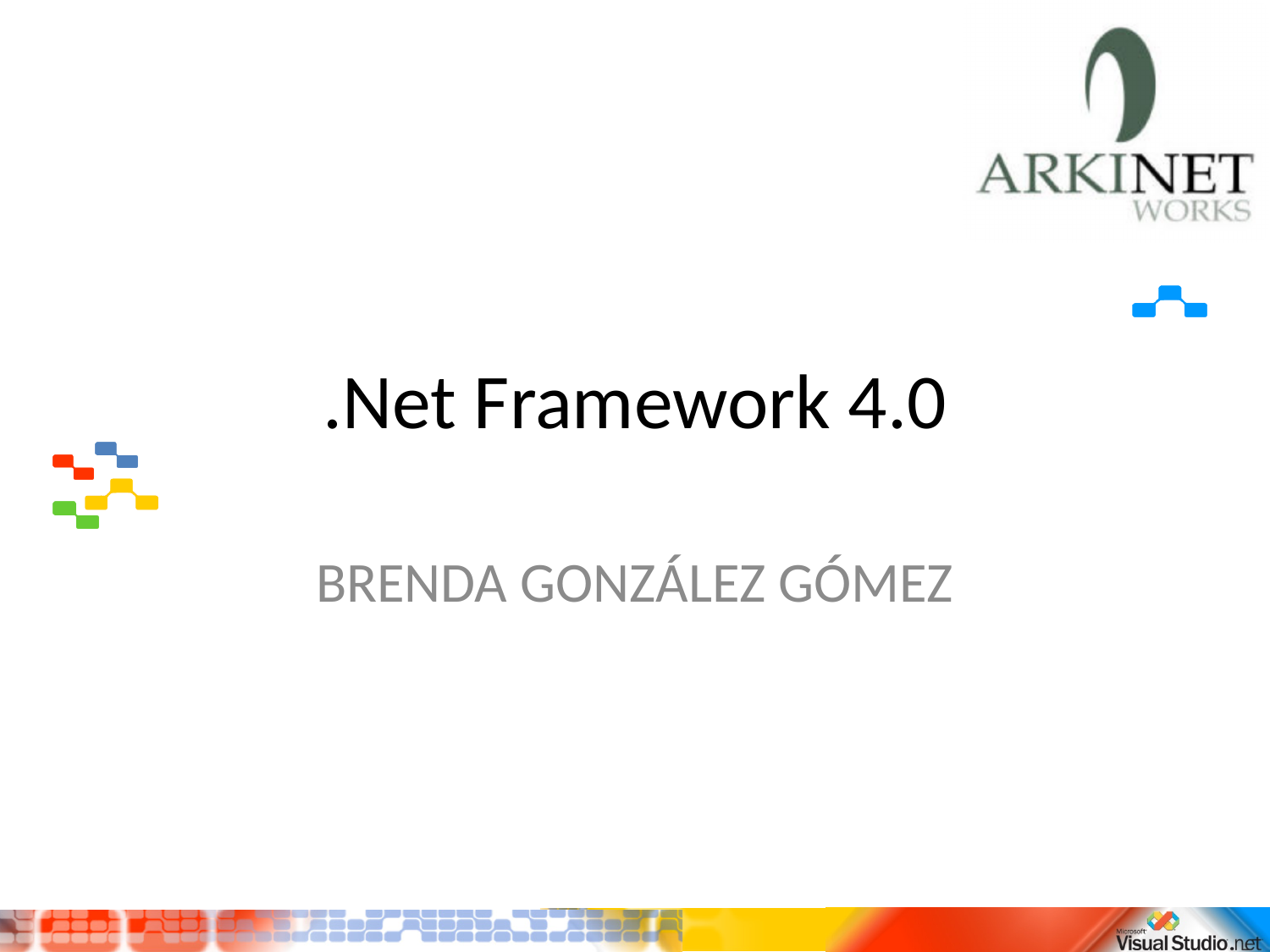

# .Net Framework 4.0
BRENDA GONZÁLEZ GÓMEZ